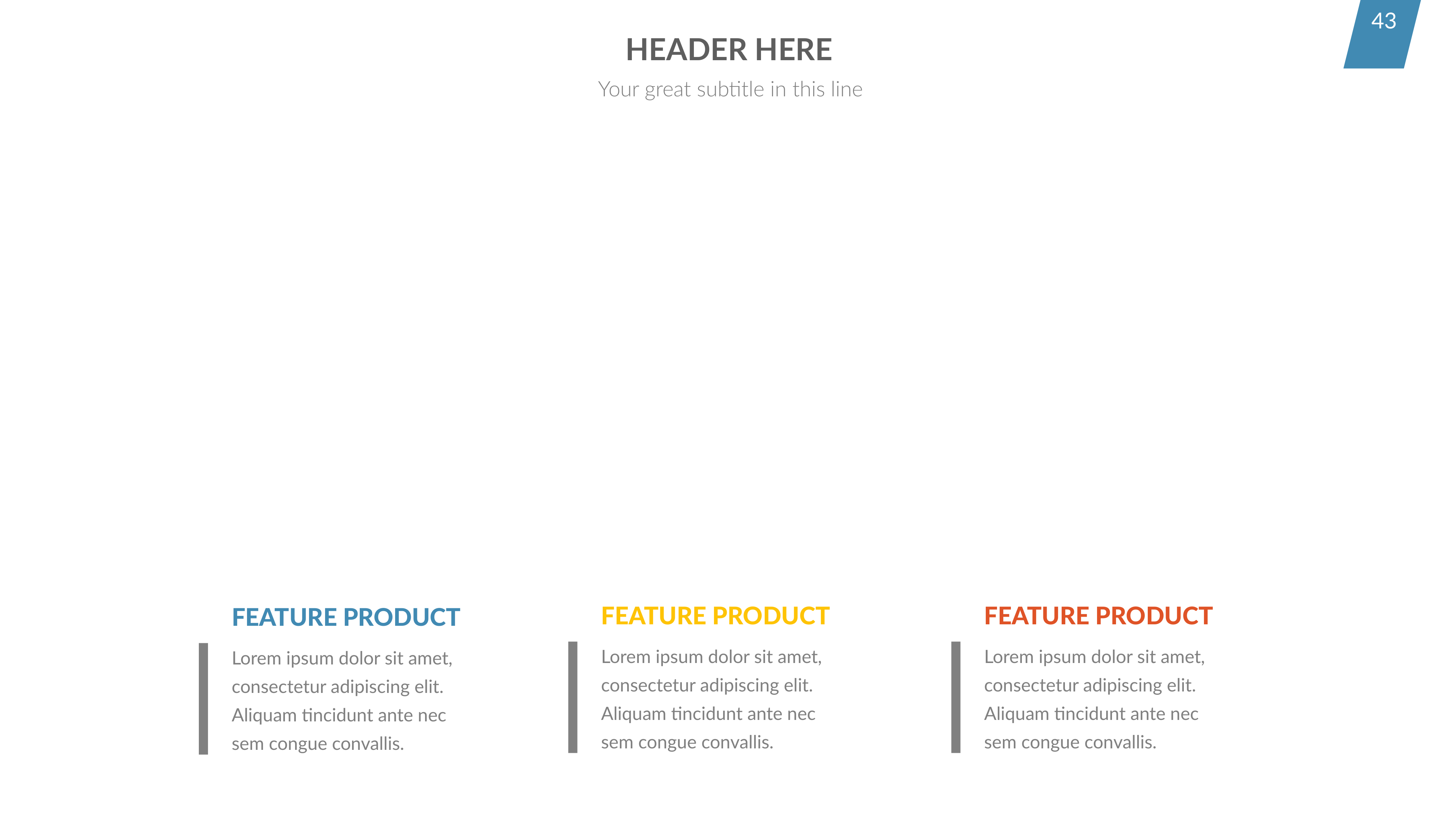

HEADER HERE
Your great subtitle in this line

FEATURE PRODUCT
Lorem ipsum dolor sit amet, consectetur adipiscing elit. Aliquam tincidunt ante nec sem congue convallis.

FEATURE PRODUCT
Lorem ipsum dolor sit amet, consectetur adipiscing elit. Aliquam tincidunt ante nec sem congue convallis.

FEATURE PRODUCT
Lorem ipsum dolor sit amet, consectetur adipiscing elit. Aliquam tincidunt ante nec sem congue convallis.